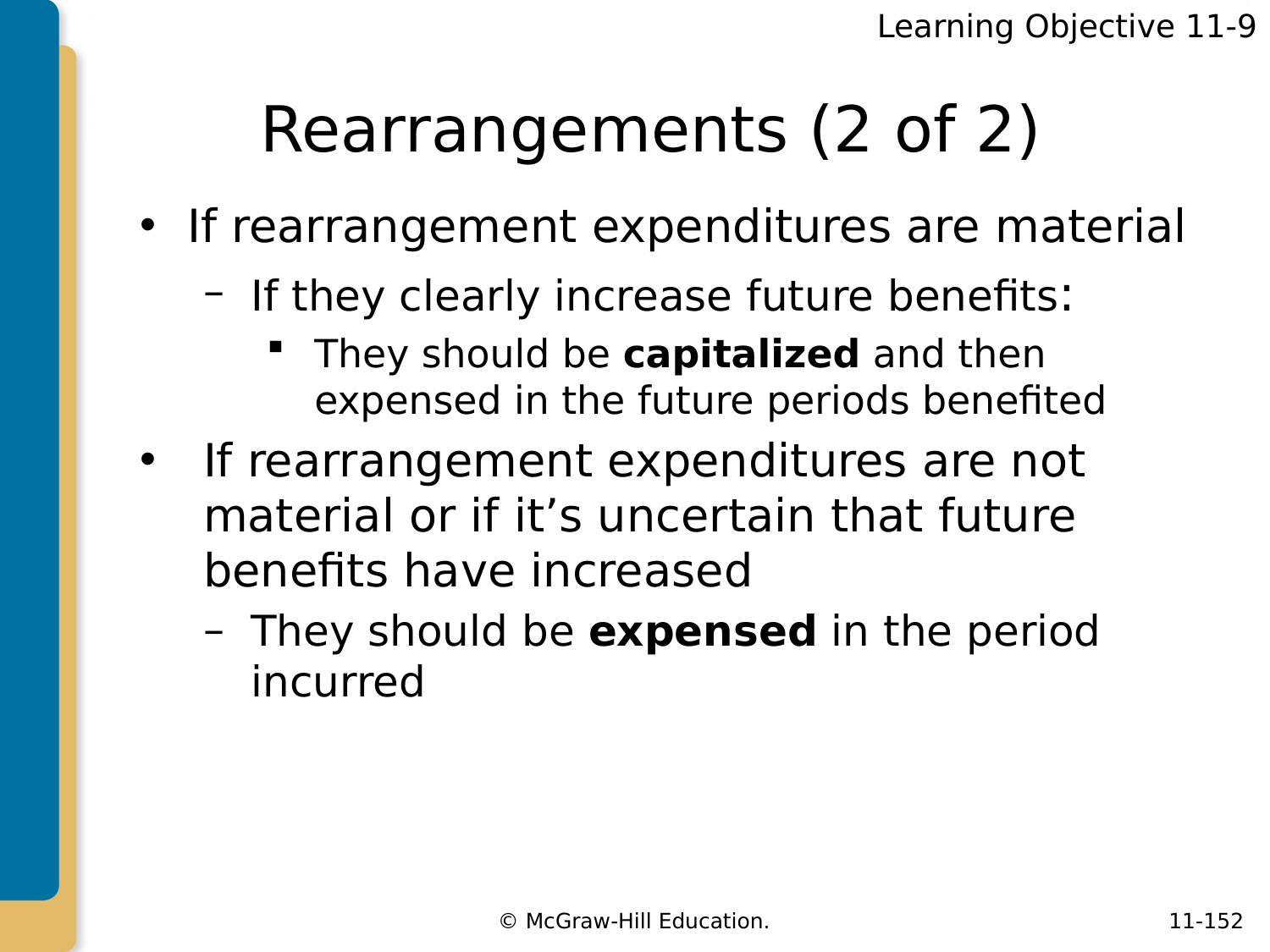

Learning Objective 11-9
# Rearrangements (2 of 2)
If rearrangement expenditures are material
If they clearly increase future benefits:
They should be capitalized and then expensed in the future periods benefited
If rearrangement expenditures are not material or if it’s uncertain that future benefits have increased
They should be expensed in the period incurred